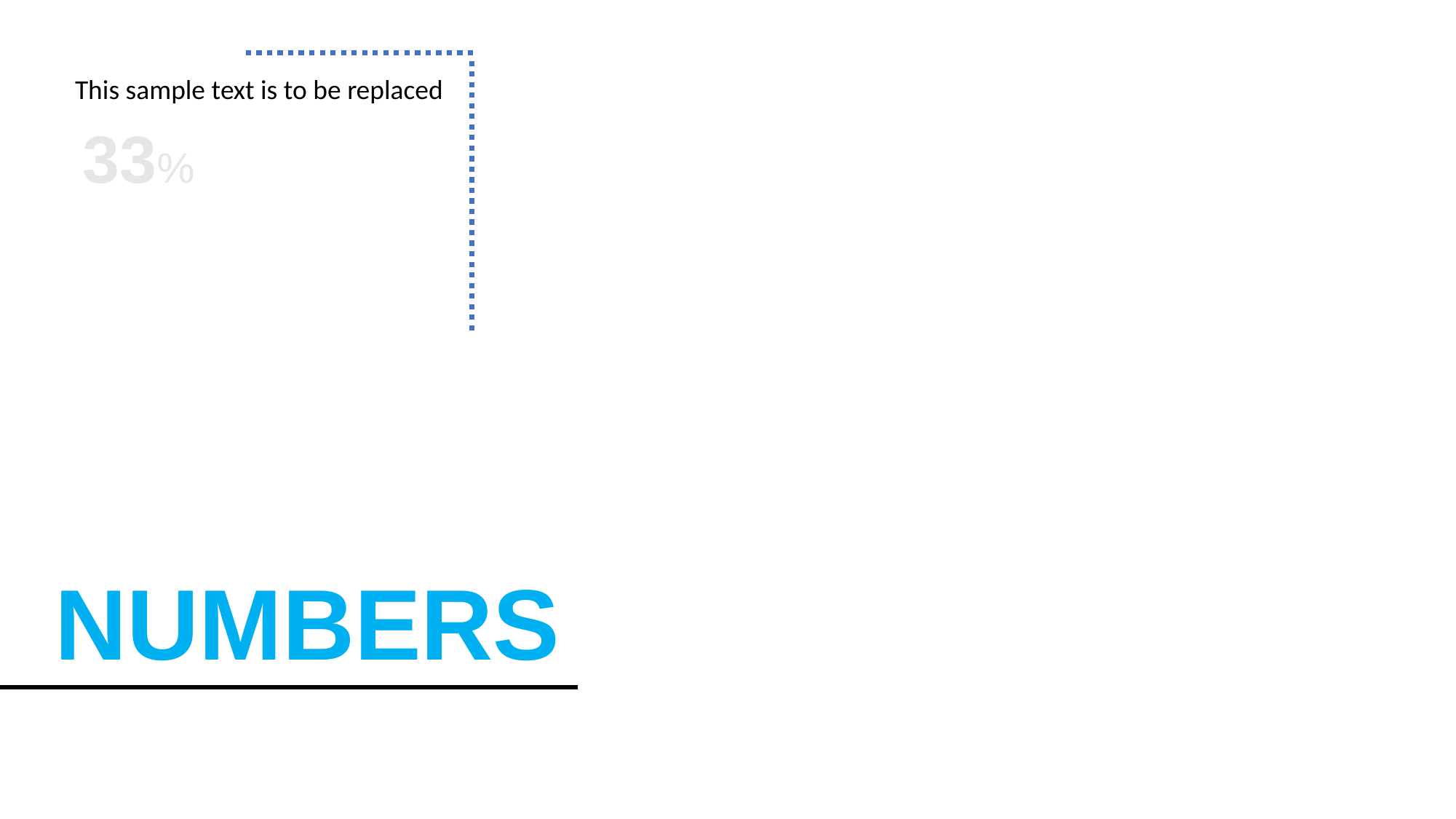

This sample text is to be replaced
33%
NUMBERS